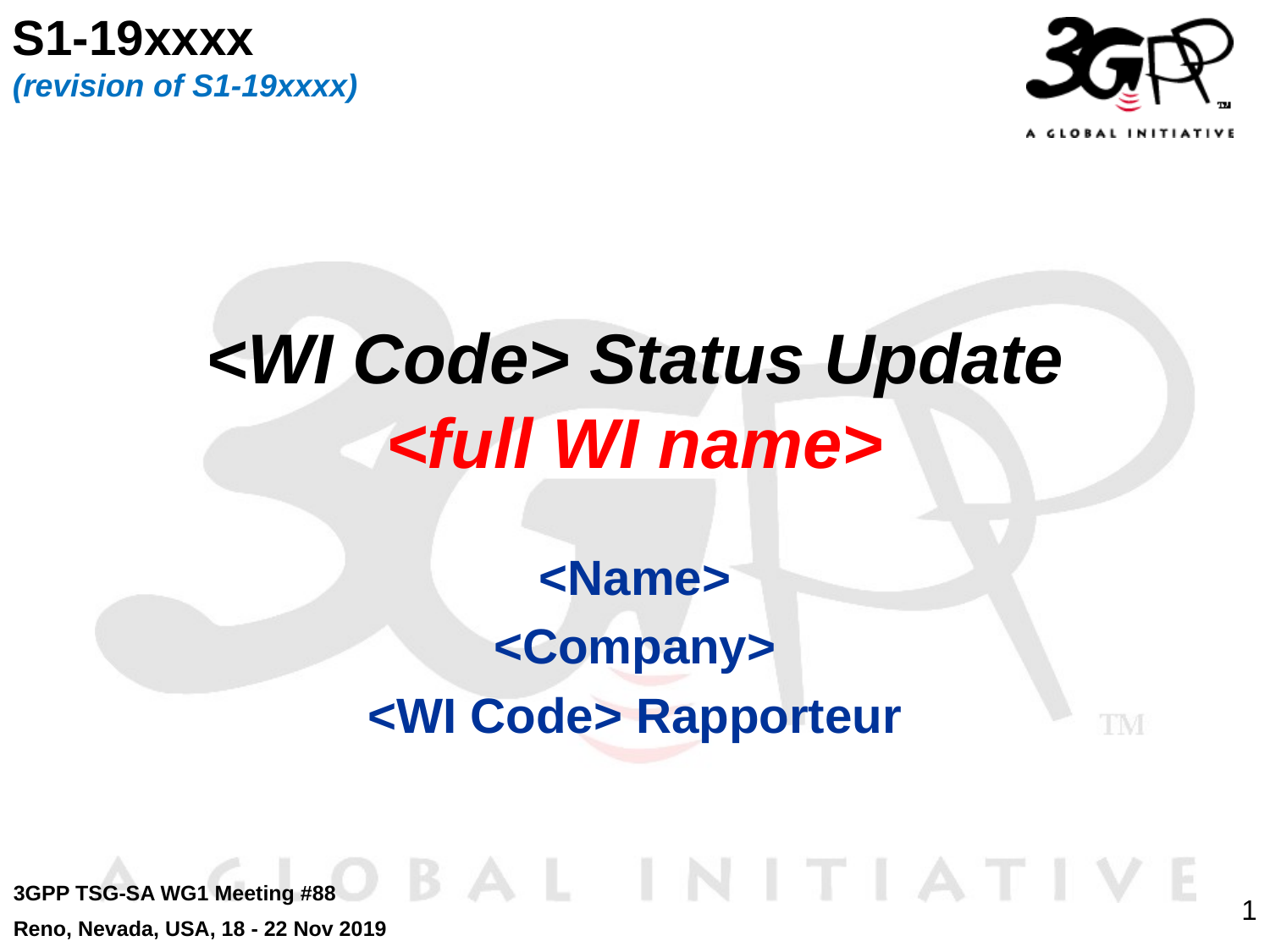

S1-19xxxx
(revision of S1-19xxxx)
# <WI Code> Status Update <full WI name>
<Name>
<Company>
<WI Code> Rapporteur
3GPP TSG-SA WG1 Meeting #88
Reno, Nevada, USA, 18 - 22 Nov 2019
1